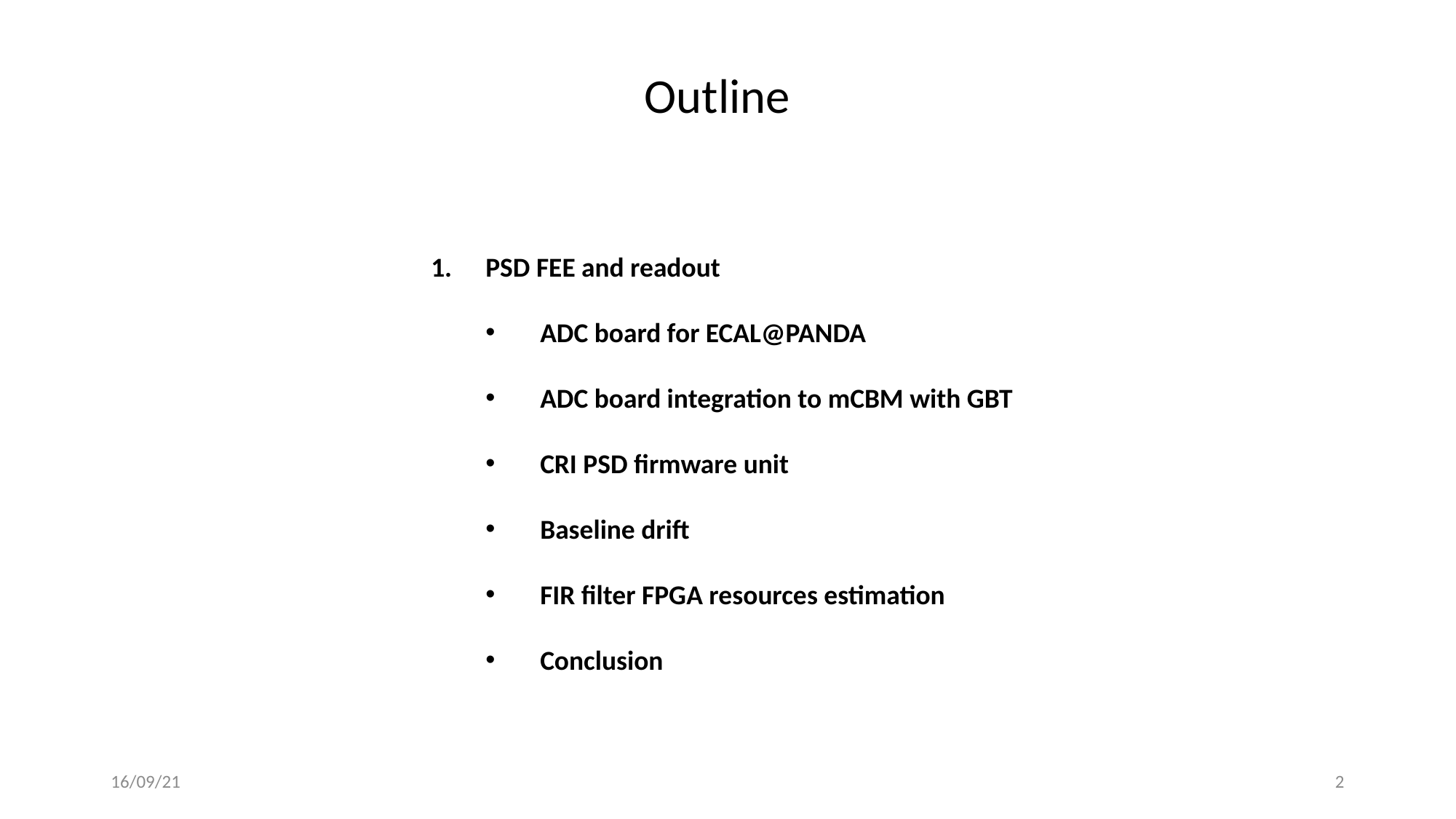

Outline
PSD FEE and readout
ADC board for ECAL@PANDA
ADC board integration to mCBM with GBT
CRI PSD firmware unit
Baseline drift
FIR filter FPGA resources estimation
Conclusion
16/09/21
2